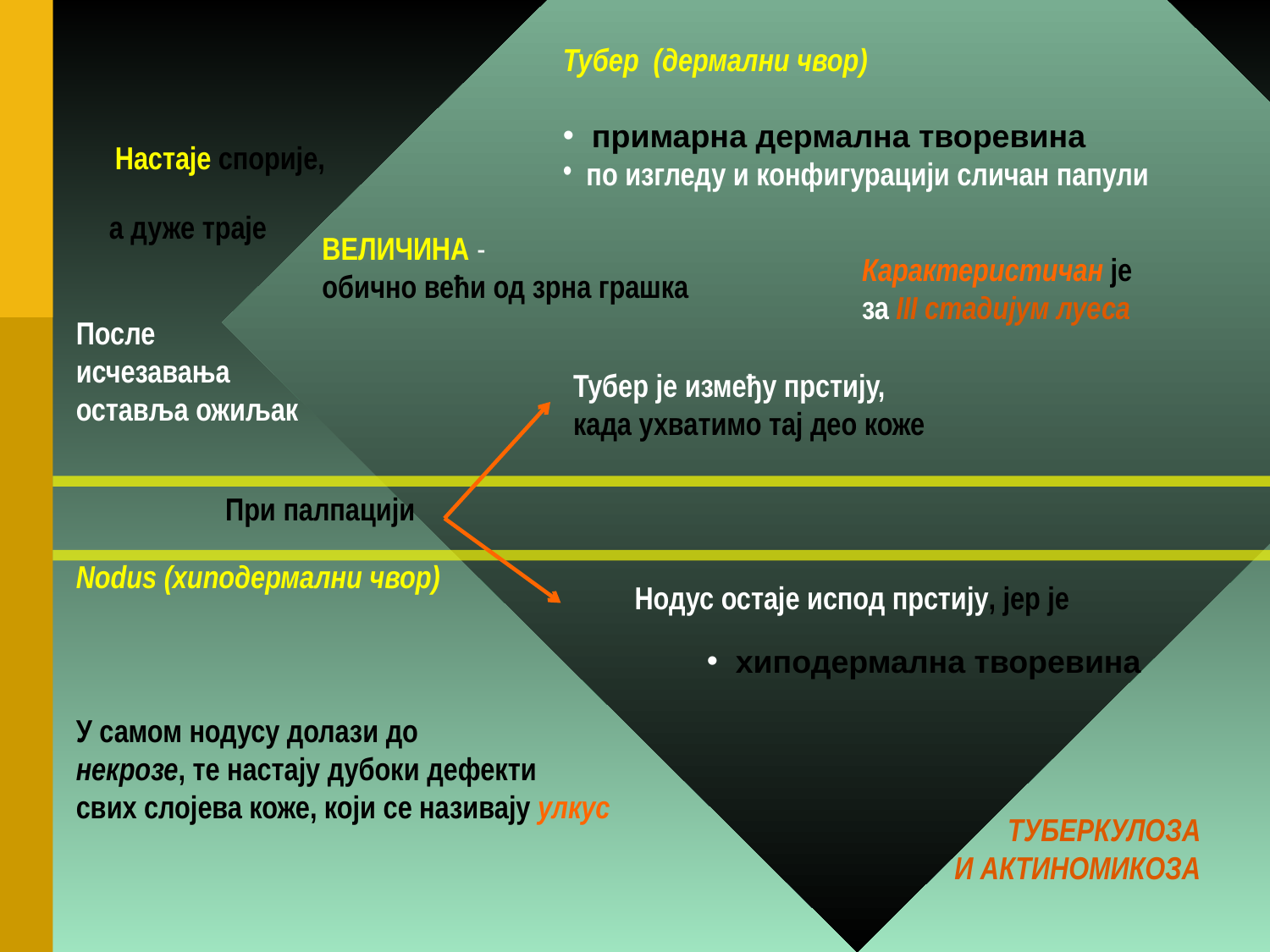

Тубер  (дермални чвор)

  примарна дермална творевина
  по изгледу и конфигурацији сличан папули
 Настаје спорије,
а дуже траје
ВЕЛИЧИНА -
обично већи од зрна грашка
Карактеристичан је
за III стадијум луеса
После
исчезавања
оставља ожиљак
Тубер је између прстију,
када ухватимо тај део коже

При палпацији

Nodus (хиподермални чвор)
Нодус остаје испод прстију, јер је
  хиподермална творевина
У самом нодусу долази до
некрозе, те настају дубоки дефекти
свих слојева коже, који се називају улкус
ТУБЕРКУЛОЗА
И АКТИНОМИКОЗА